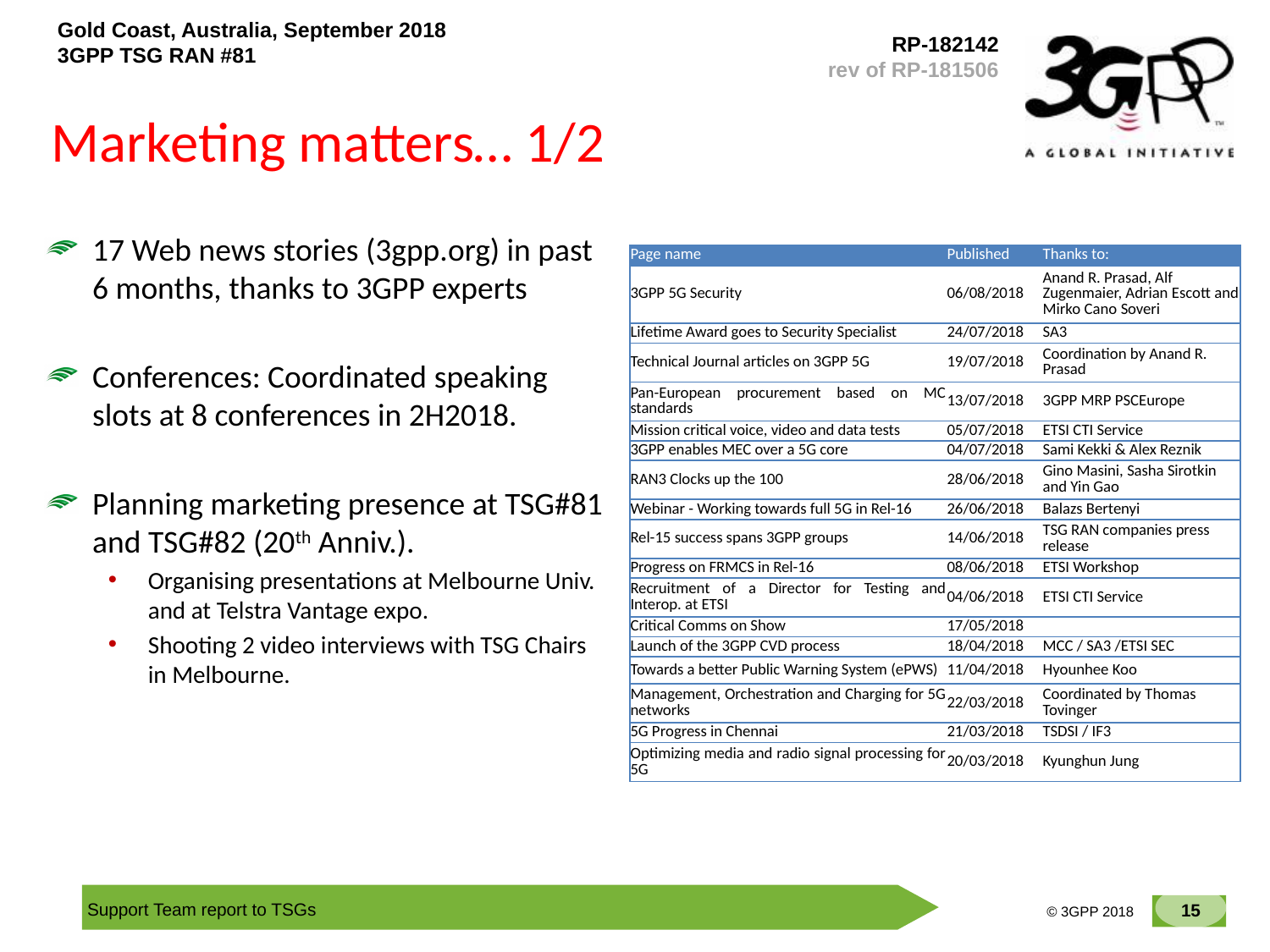

# Marketing matters… 1/2

17 Web news stories (3gpp.org) in past 6 months, thanks to 3GPP experts

Conferences: Coordinated speaking slots at 8 conferences in 2H2018.

Planning marketing presence at TSG#81 and TSG#82 (20th Anniv.).
Organising presentations at Melbourne Univ. and at Telstra Vantage expo.
Shooting 2 video interviews with TSG Chairs in Melbourne.

| Page name | Published | Thanks to: |
| --- | --- | --- |
| 3GPP 5G Security | 06/08/2018 | Anand R. Prasad, Alf Zugenmaier, Adrian Escott and Mirko Cano Soveri |
| Lifetime Award goes to Security Specialist | 24/07/2018 | SA3 |
| Technical Journal articles on 3GPP 5G | 19/07/2018 | Coordination by Anand R. Prasad |
| Pan-European procurement based on MC standards | 13/07/2018 | 3GPP MRP PSCEurope |
| Mission critical voice, video and data tests | 05/07/2018 | ETSI CTI Service |
| 3GPP enables MEC over a 5G core | 04/07/2018 | Sami Kekki & Alex Reznik |
| RAN3 Clocks up the 100 | 28/06/2018 | Gino Masini, Sasha Sirotkin and Yin Gao |
| Webinar - Working towards full 5G in Rel-16 | 26/06/2018 | Balazs Bertenyi |
| Rel-15 success spans 3GPP groups | 14/06/2018 | TSG RAN companies press release |
| Progress on FRMCS in Rel-16 | 08/06/2018 | ETSI Workshop |
| Recruitment of a Director for Testing and Interop. at ETSI | 04/06/2018 | ETSI CTI Service |
| Critical Comms on Show | 17/05/2018 |  |
| Launch of the 3GPP CVD process | 18/04/2018 | MCC / SA3 /ETSI SEC |
| Towards a better Public Warning System (ePWS) | 11/04/2018 | Hyounhee Koo |
| Management, Orchestration and Charging for 5G networks | 22/03/2018 | Coordinated by Thomas Tovinger |
| 5G Progress in Chennai | 21/03/2018 | TSDSI / IF3 |
| Optimizing media and radio signal processing for 5G | 20/03/2018 | Kyunghun Jung |

15